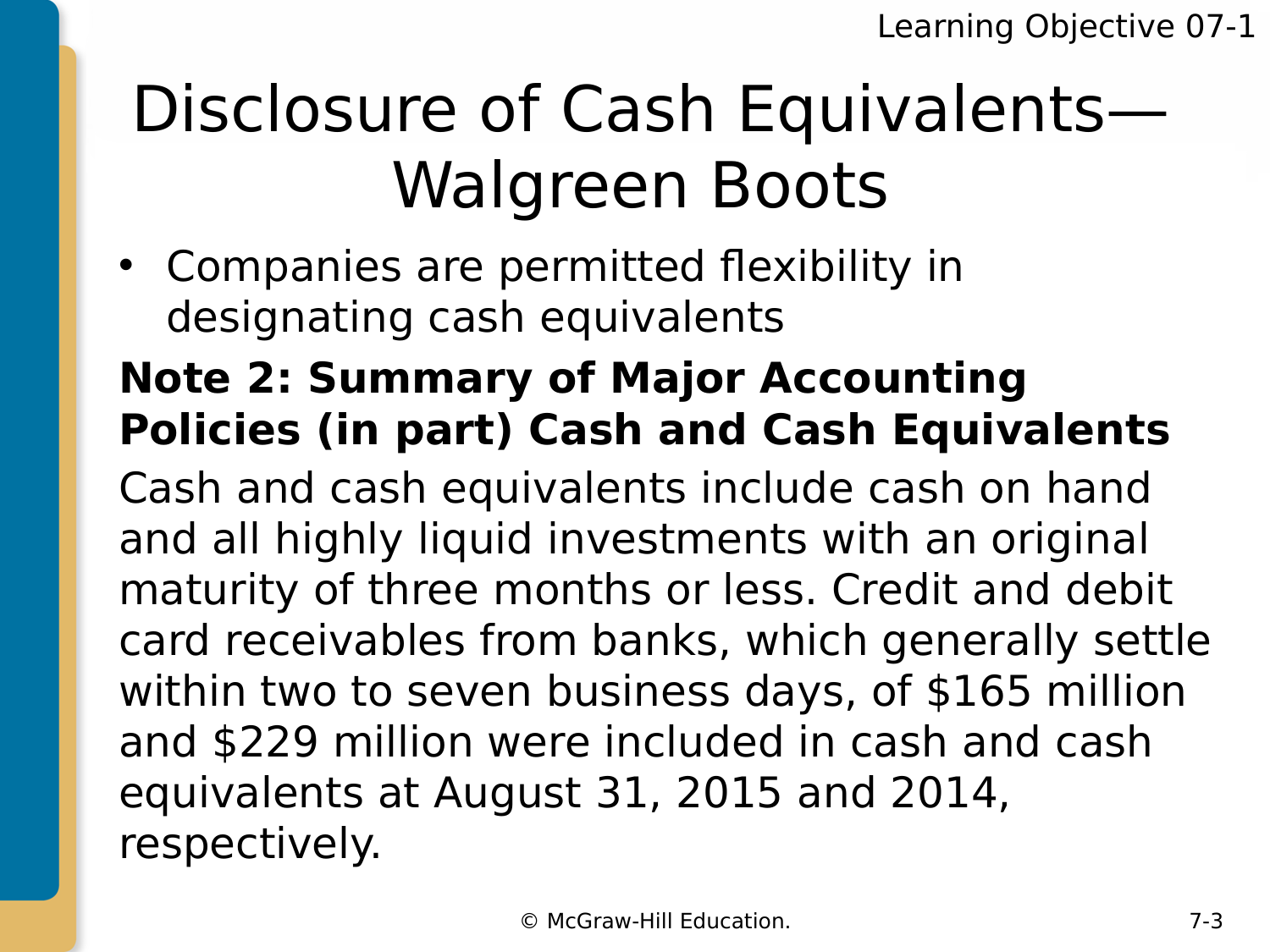

Learning Objective 07-1
# Disclosure of Cash Equivalents— Walgreen Boots
Companies are permitted flexibility in designating cash equivalents
Note 2: Summary of Major Accounting Policies (in part) Cash and Cash Equivalents
Cash and cash equivalents include cash on hand and all highly liquid investments with an original maturity of three months or less. Credit and debit card receivables from banks, which generally settle within two to seven business days, of $165 million and $229 million were included in cash and cash equivalents at August 31, 2015 and 2014, respectively.